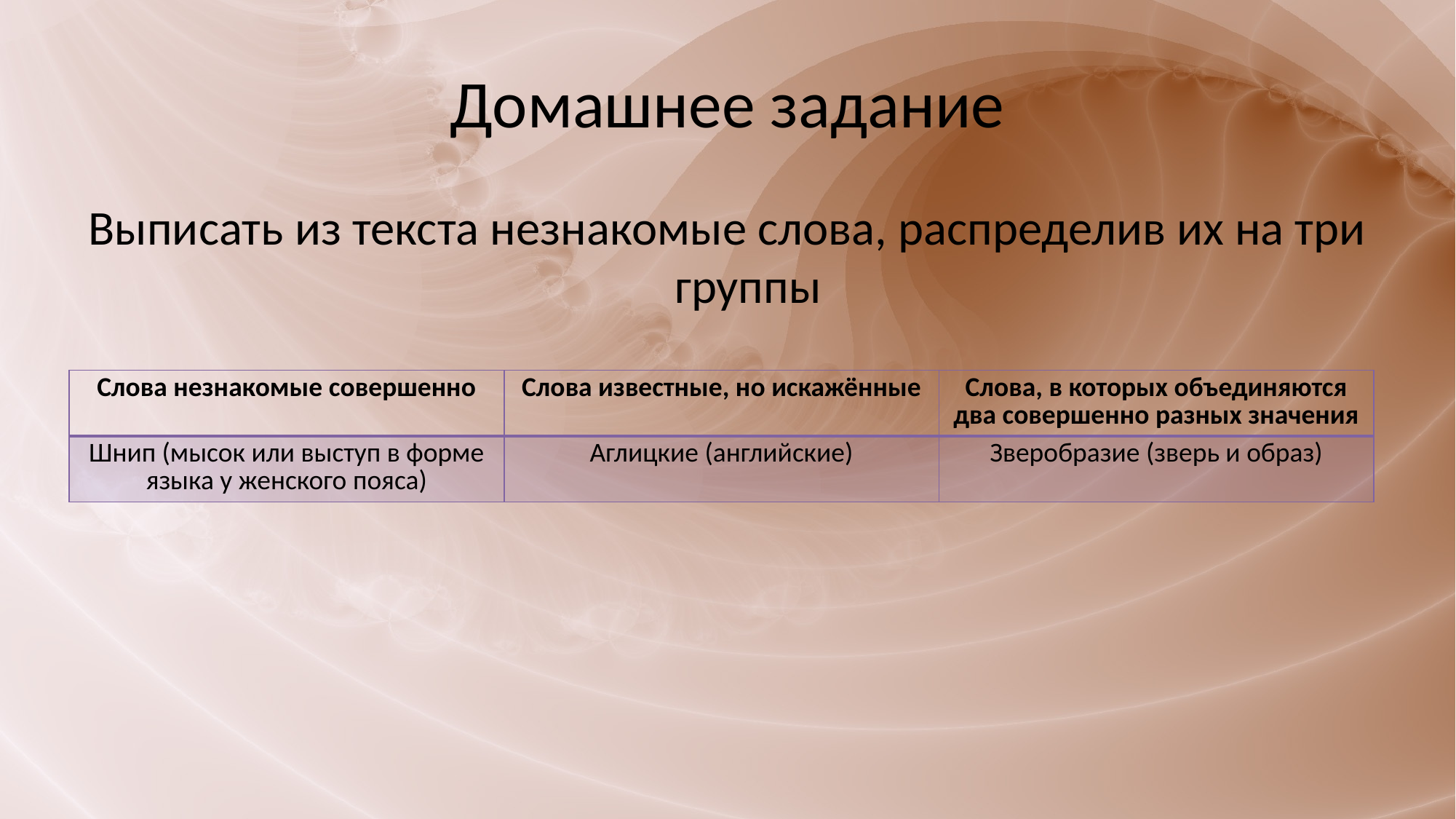

# Домашнее задание
Выписать из текста незнакомые слова, распределив их на три группы

| Слова незнакомые совершенно | Слова известные, но искажённые | Слова, в которых объединяются два совершенно разных значения |
| --- | --- | --- |
| Шнип (мысок или выступ в форме языка у женского пояса) | Аглицкие (английские) | Зверобразие (зверь и образ) |